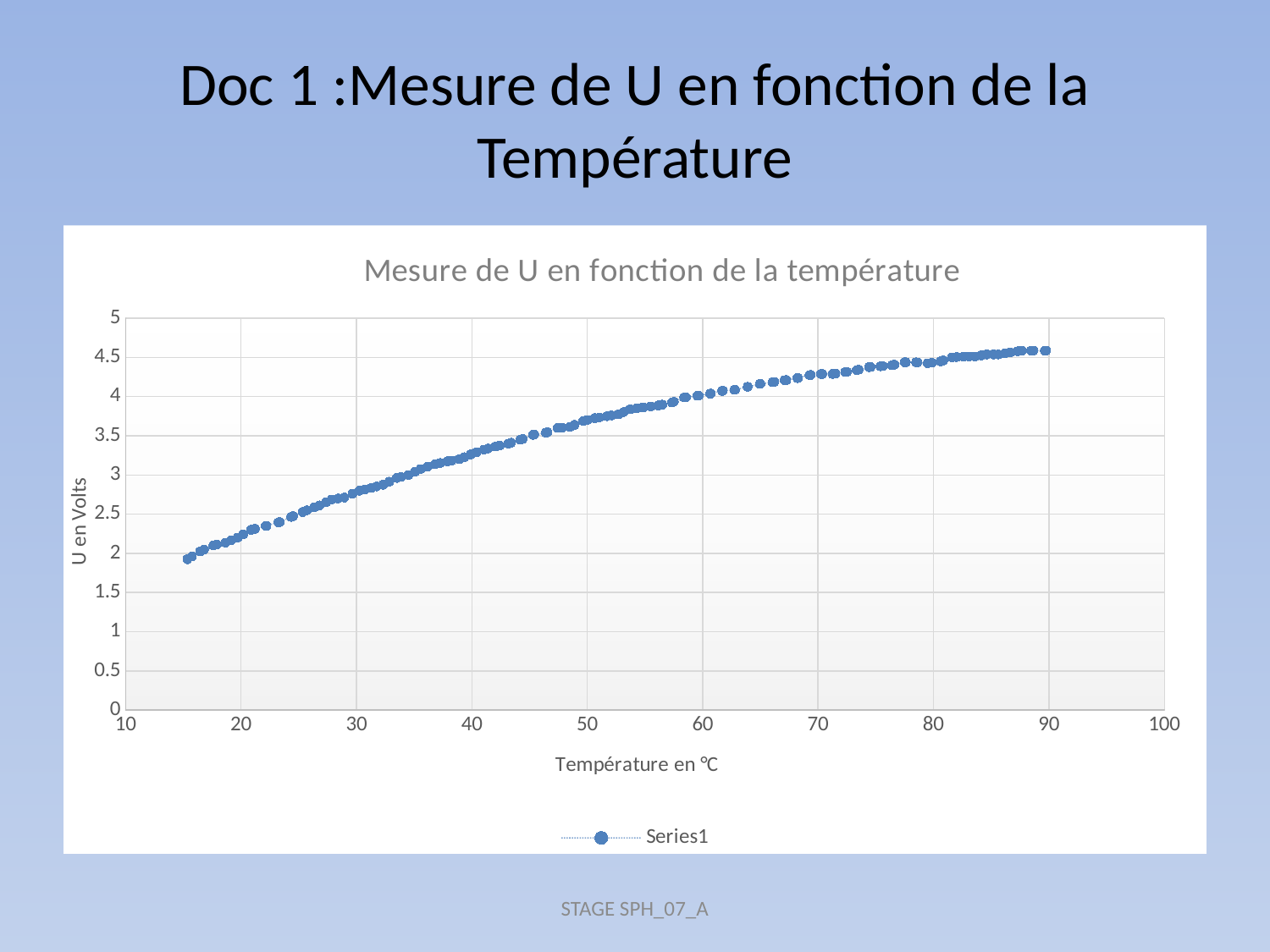

# Doc 1 :Mesure de U en fonction de la Température

### Chart: Mesure de U en fonction de la température

| Category |  |
|---|---|
STAGE SPH_07_A